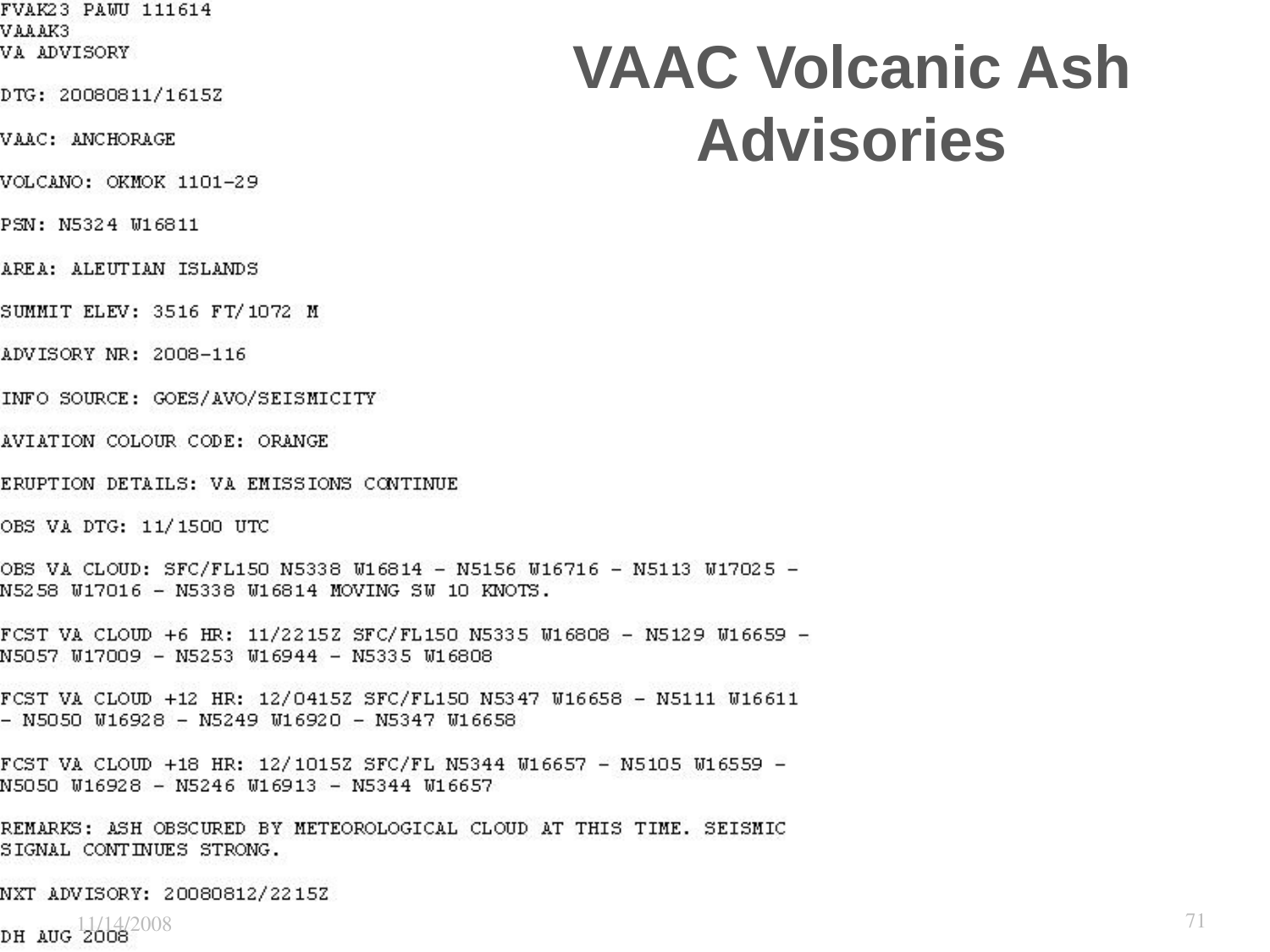

# VAAC Volcanic Ash Advisories
11/14/2008
71